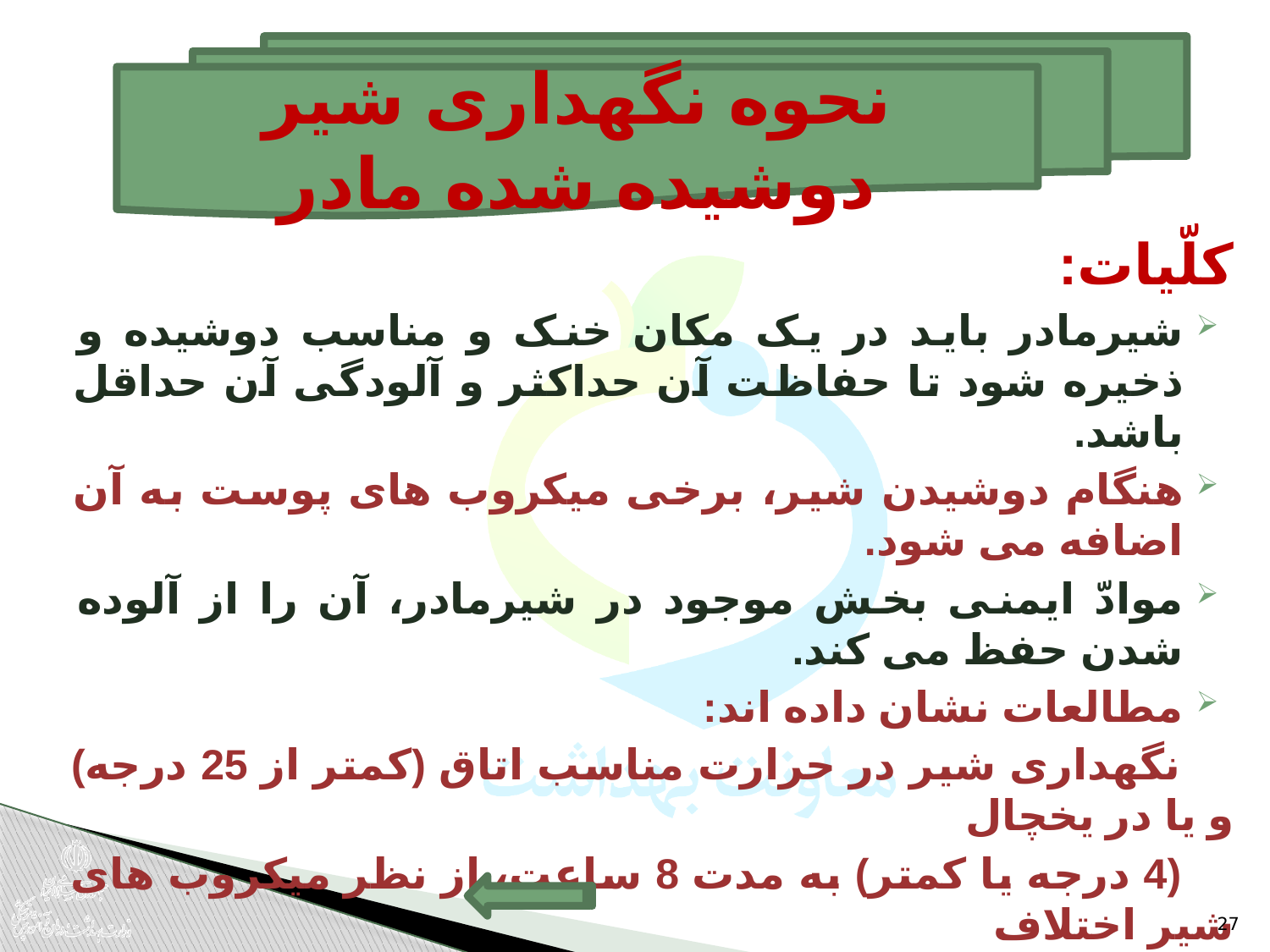

نحوه نگهداری شیر دوشیده شده مادر
کلّیات:
شیرمادر باید در یک مکان خنک و مناسب دوشیده و ذخیره شود تا حفاظت آن حداکثر و آلودگی آن حداقل باشد.
هنگام دوشیدن شیر، برخی میکروب های پوست به آن اضافه می شود.
موادّ ایمنی بخش موجود در شیرمادر، آن را از آلوده شدن حفظ می کند.
مطالعات نشان داده اند:
    نگهداری شیر در حرارت مناسب اتاق (کمتر از 25 درجه) و یا در یخچال
    (4 درجه یا کمتر) به مدت 8 ساعت، از نظر میکروب های شیر اختلاف
    قابل توجهی  ندارند.
نگهداری شیرمادر در دمای بیش از 25 درجه سانتی گراد روش مطمئنی نیست و نگهداری شیر در دمای 37 درجه سانتی گراد اصلاً توصیه نمی شود .

27